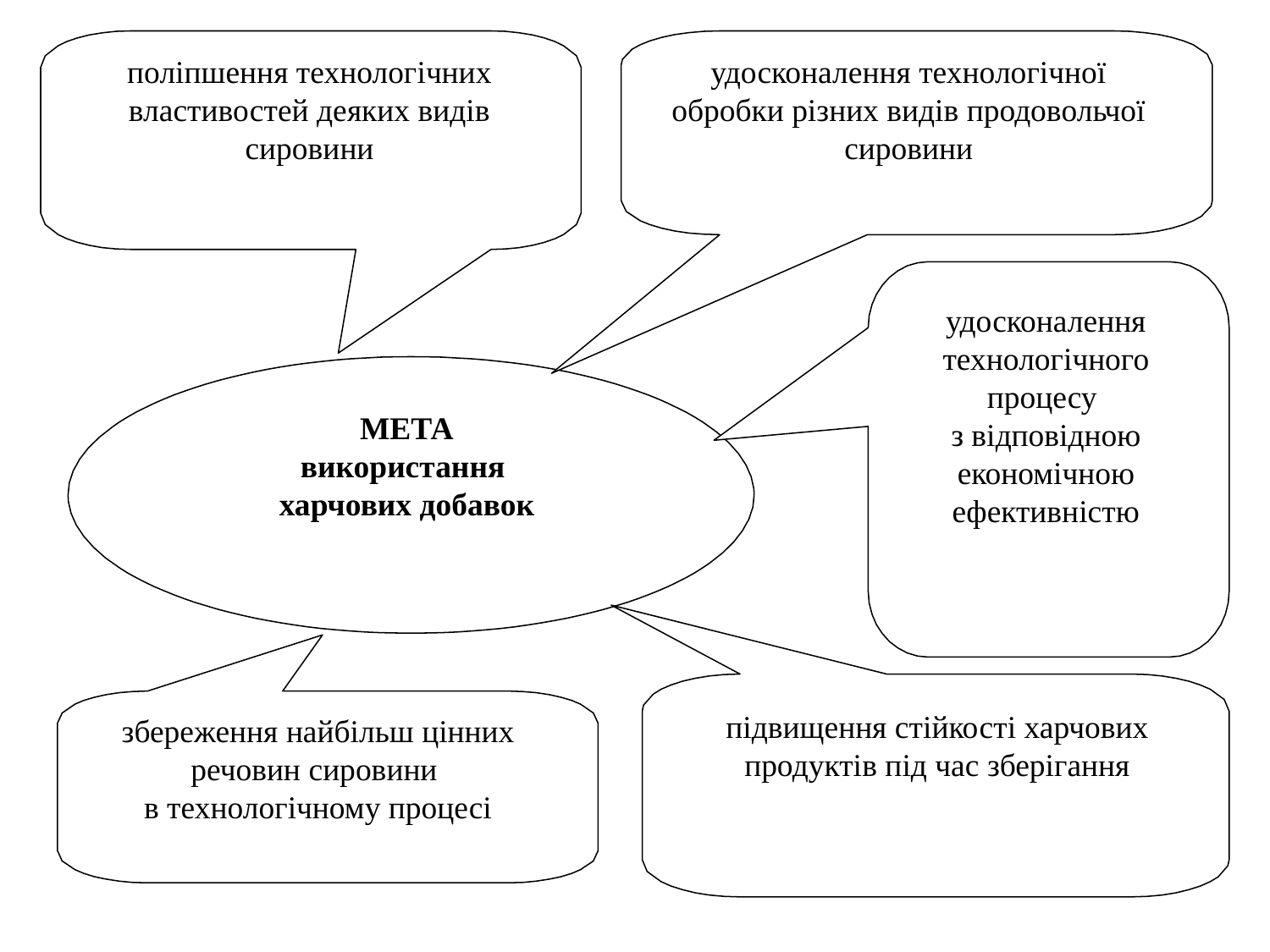

удосконалення технологічної обробки різних видів продовольчої сировини
поліпшення технологічних властивостей деяких видів сировини

удосконалення технологічного процесу
з відповідною економічною ефективністю

МЕТА
використання
харчових добавок

підвищення стійкості харчових продуктів під час зберігання
збереження найбільш цінних речовин сировини
в технологічному процесі